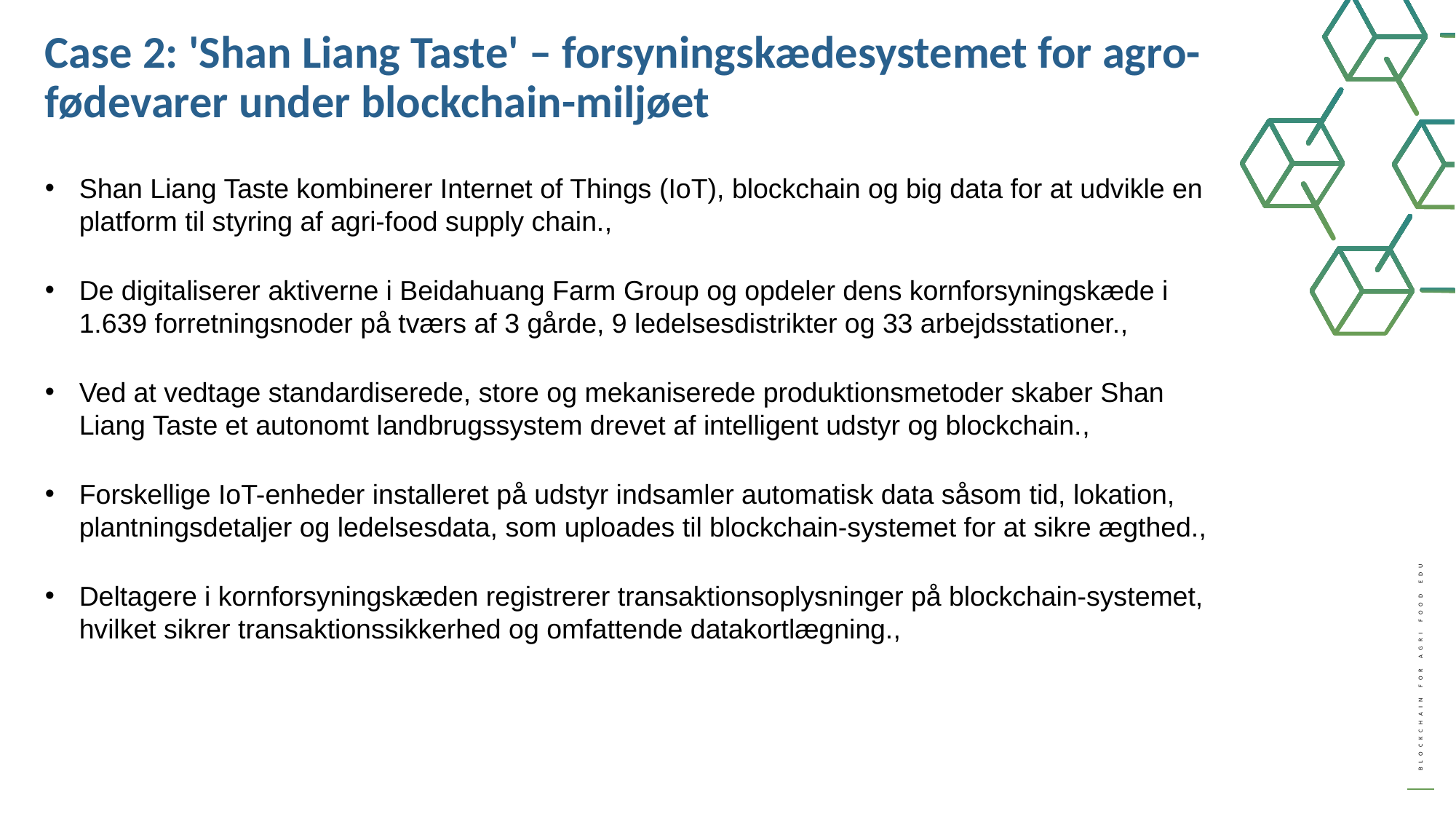

Case 2: 'Shan Liang Taste' – forsyningskædesystemet for agro-fødevarer under blockchain-miljøet
Shan Liang Taste kombinerer Internet of Things (IoT), blockchain og big data for at udvikle en platform til styring af agri-food supply chain.,

De digitaliserer aktiverne i Beidahuang Farm Group og opdeler dens kornforsyningskæde i 1.639 forretningsnoder på tværs af 3 gårde, 9 ledelsesdistrikter og 33 arbejdsstationer.,

Ved at vedtage standardiserede, store og mekaniserede produktionsmetoder skaber Shan Liang Taste et autonomt landbrugssystem drevet af intelligent udstyr og blockchain.,

Forskellige IoT-enheder installeret på udstyr indsamler automatisk data såsom tid, lokation, plantningsdetaljer og ledelsesdata, som uploades til blockchain-systemet for at sikre ægthed.,

Deltagere i kornforsyningskæden registrerer transaktionsoplysninger på blockchain-systemet, hvilket sikrer transaktionssikkerhed og omfattende datakortlægning.,

,